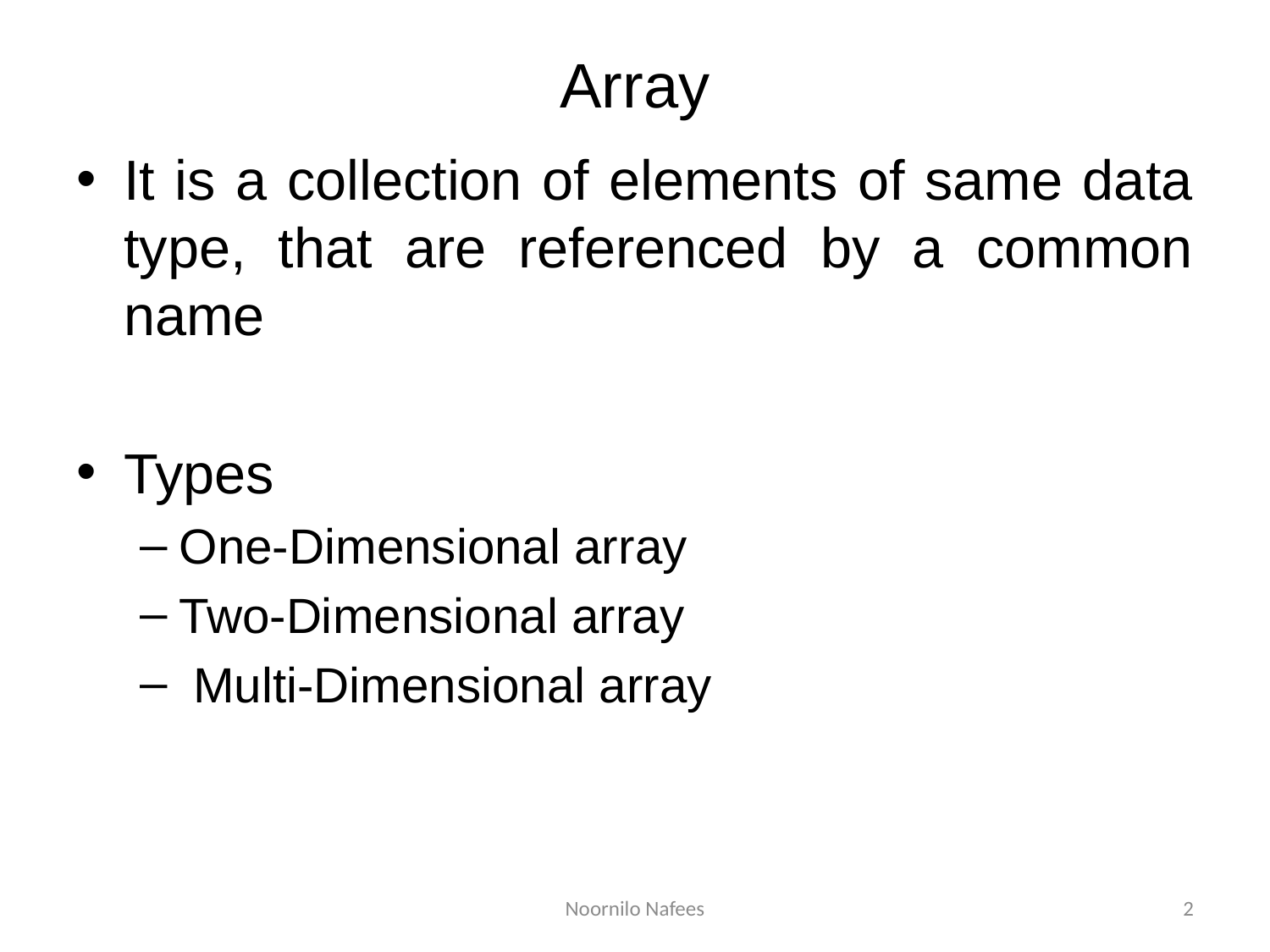

# Array
It is a collection of elements of same data type, that are referenced by a common name

Types
One-Dimensional array
Two-Dimensional array
 Multi-Dimensional array

Noornilo Nafees
2